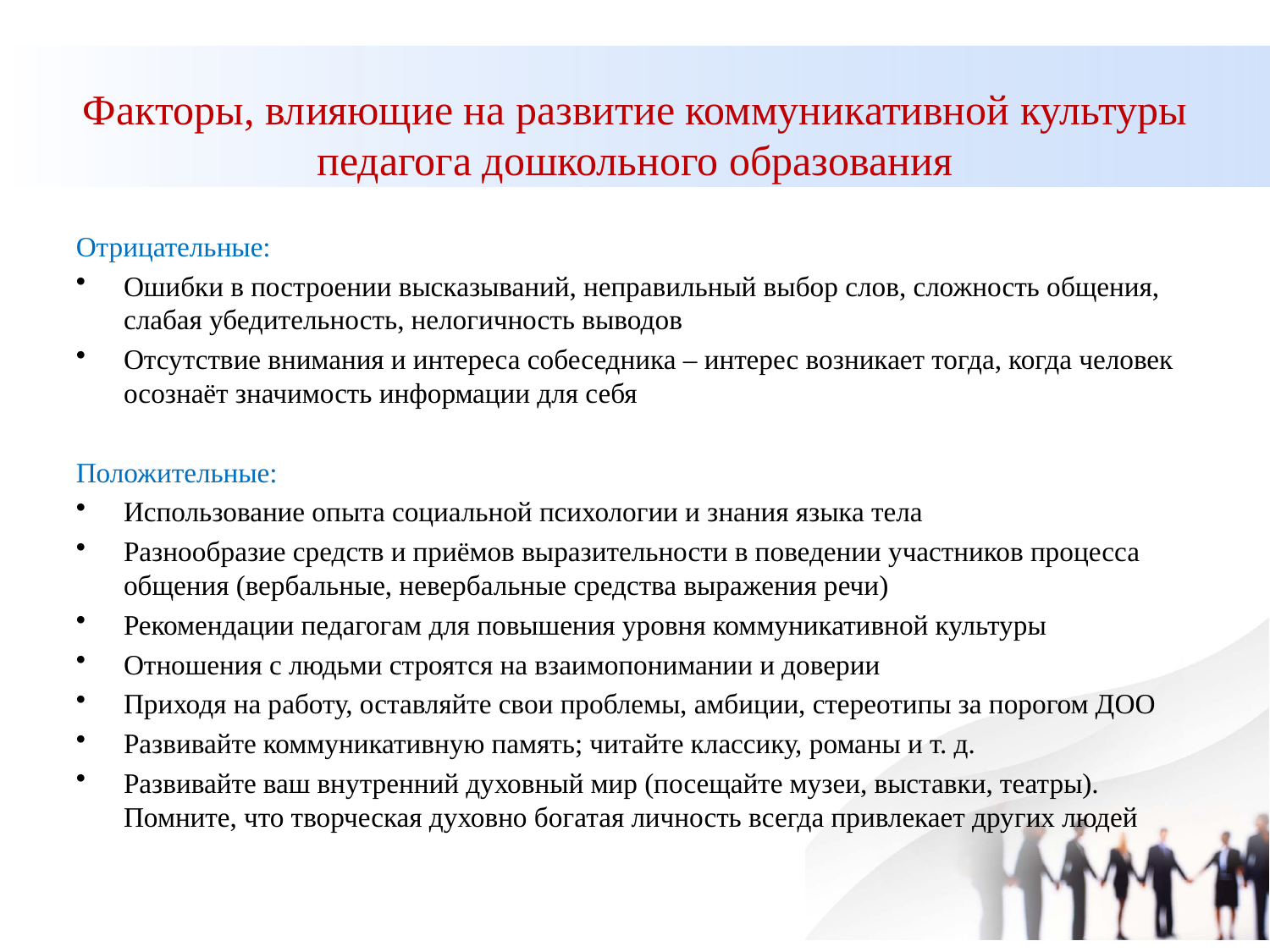

# Факторы, влияющие на развитие коммуникативной культуры педагога дошкольного образования
Отрицательные:
Ошибки в построении высказываний, неправильный выбор слов, сложность общения, слабая убедительность, нелогичность выводов
Отсутствие внимания и интереса собеседника – интерес возникает тогда, когда человек осознаёт значимость информации для себя

Положительные:
Использование опыта социальной психологии и знания языка тела
Разнообразие средств и приёмов выразительности в поведении участников процесса общения (вербальные, невербальные средства выражения речи)
Рекомендации педагогам для повышения уровня коммуникативной культуры
Отношения с людьми строятся на взаимопонимании и доверии
Приходя на работу, оставляйте свои проблемы, амбиции, стереотипы за порогом ДОО
Развивайте коммуникативную память; читайте классику, романы и т. д.
Развивайте ваш внутренний духовный мир (посещайте музеи, выставки, театры). Помните, что творческая духовно богатая личность всегда привлекает других людей